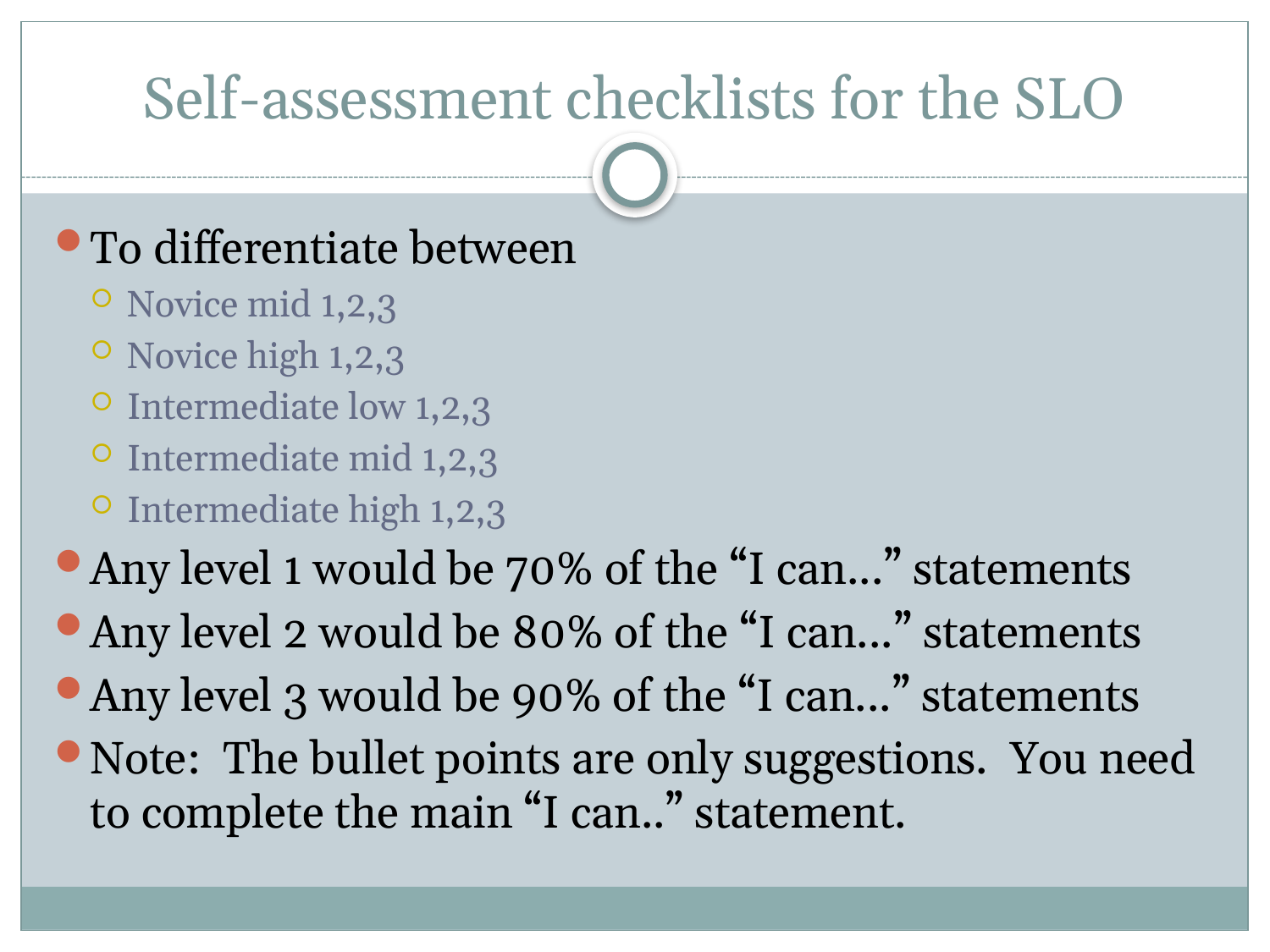

# Self-assessment checklists for the SLO
To differentiate between
Novice mid 1,2,3
Novice high 1,2,3
Intermediate low 1,2,3
Intermediate mid 1,2,3
Intermediate high 1,2,3
Any level 1 would be 70% of the “I can...” statements
Any level 2 would be 80% of the “I can...” statements
Any level 3 would be 90% of the “I can...” statements
Note:  The bullet points are only suggestions.  You need to complete the main “I can..” statement.